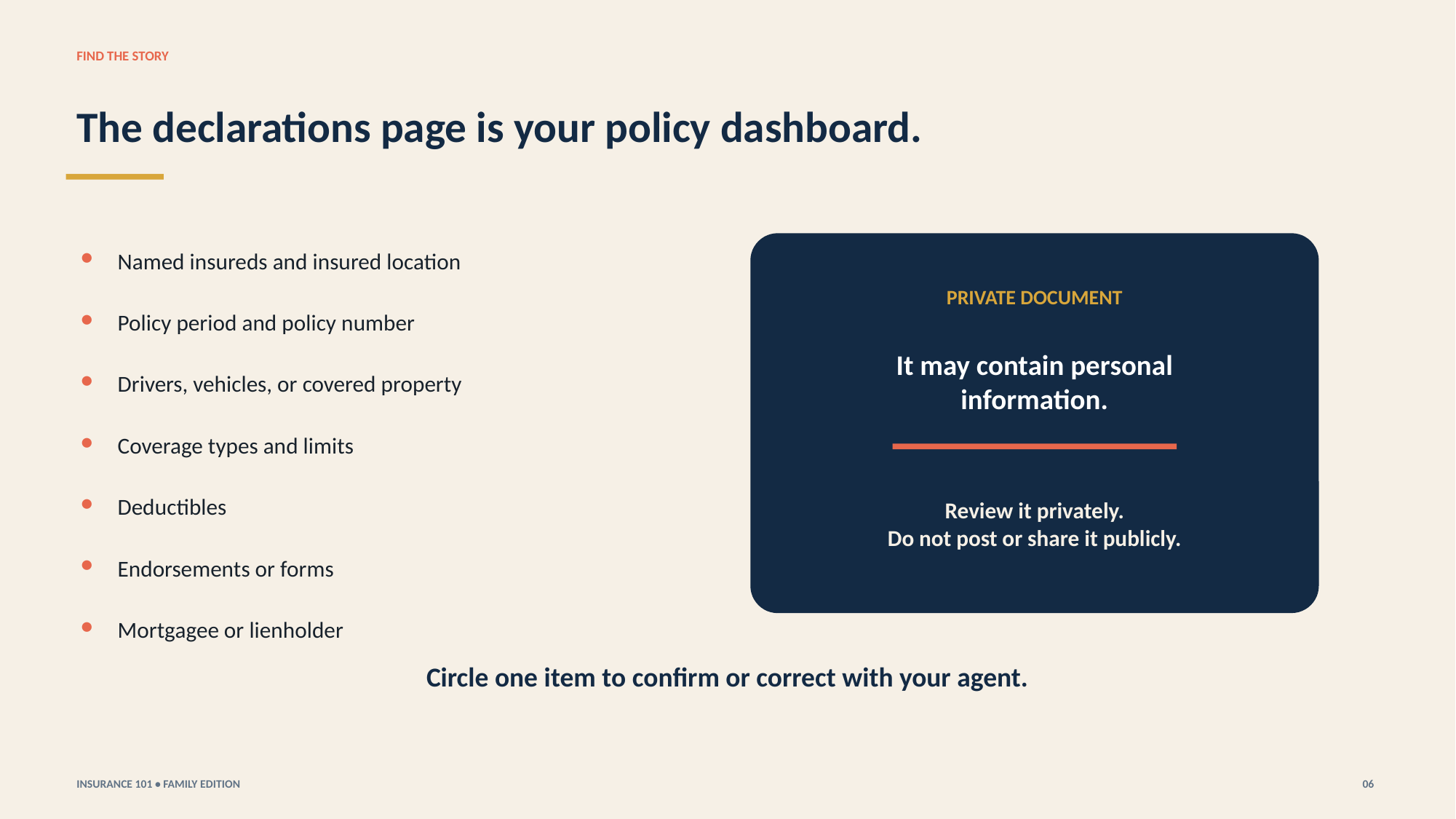

FIND THE STORY
The declarations page is your policy dashboard.

•
Named insureds and insured location

PRIVATE DOCUMENT
•
Policy period and policy number
It may contain personal information.
•
Drivers, vehicles, or covered property
•
Coverage types and limits

•
Deductibles
Review it privately.
Do not post or share it publicly.
•
Endorsements or forms
•
Mortgagee or lienholder
Circle one item to confirm or correct with your agent.
INSURANCE 101 • FAMILY EDITION
06